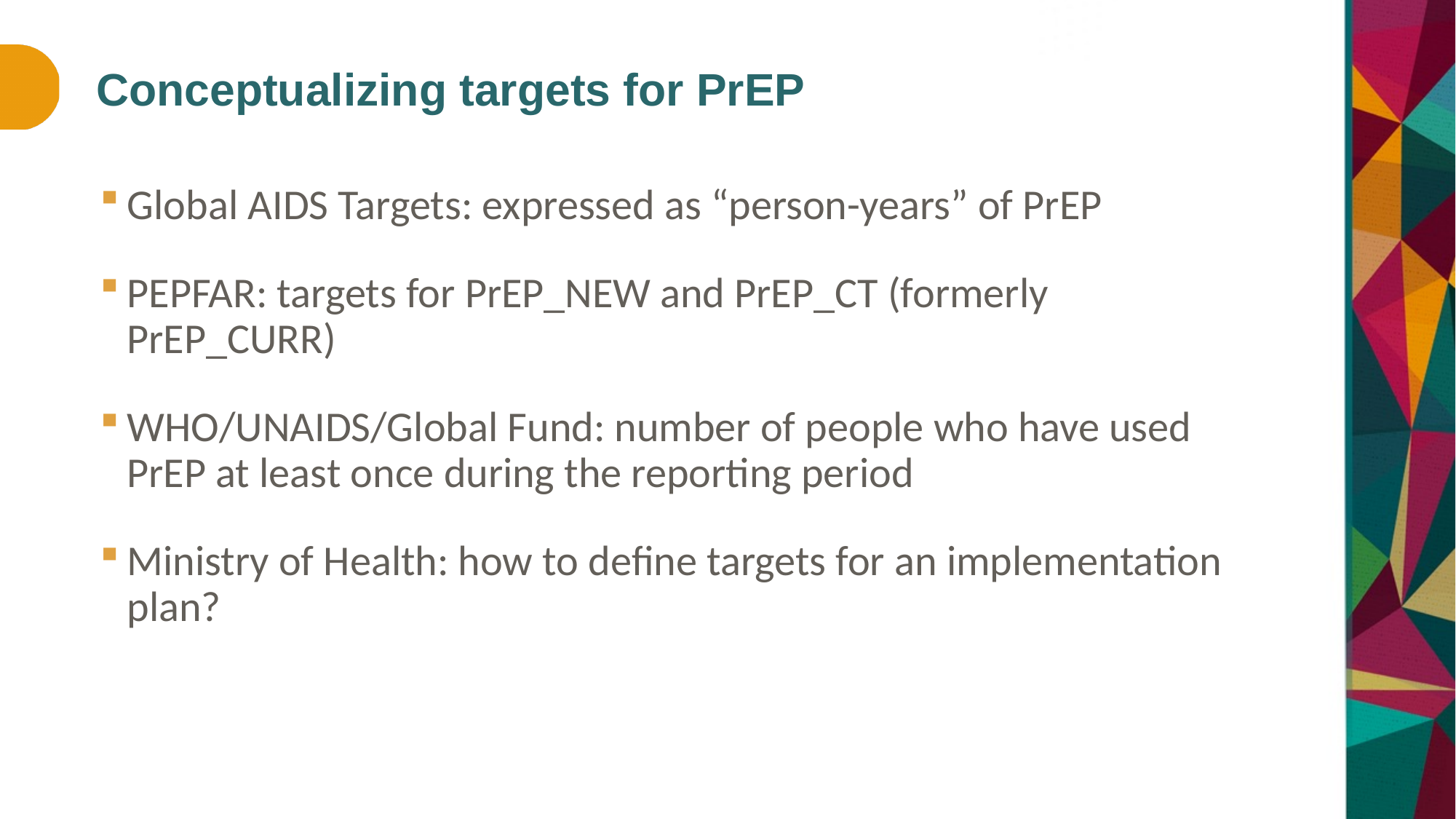

# Conceptualizing targets for PrEP
Global AIDS Targets: expressed as “person-years” of PrEP
PEPFAR: targets for PrEP_NEW and PrEP_CT (formerly PrEP_CURR)
WHO/UNAIDS/Global Fund: number of people who have used PrEP at least once during the reporting period
Ministry of Health: how to define targets for an implementation plan?